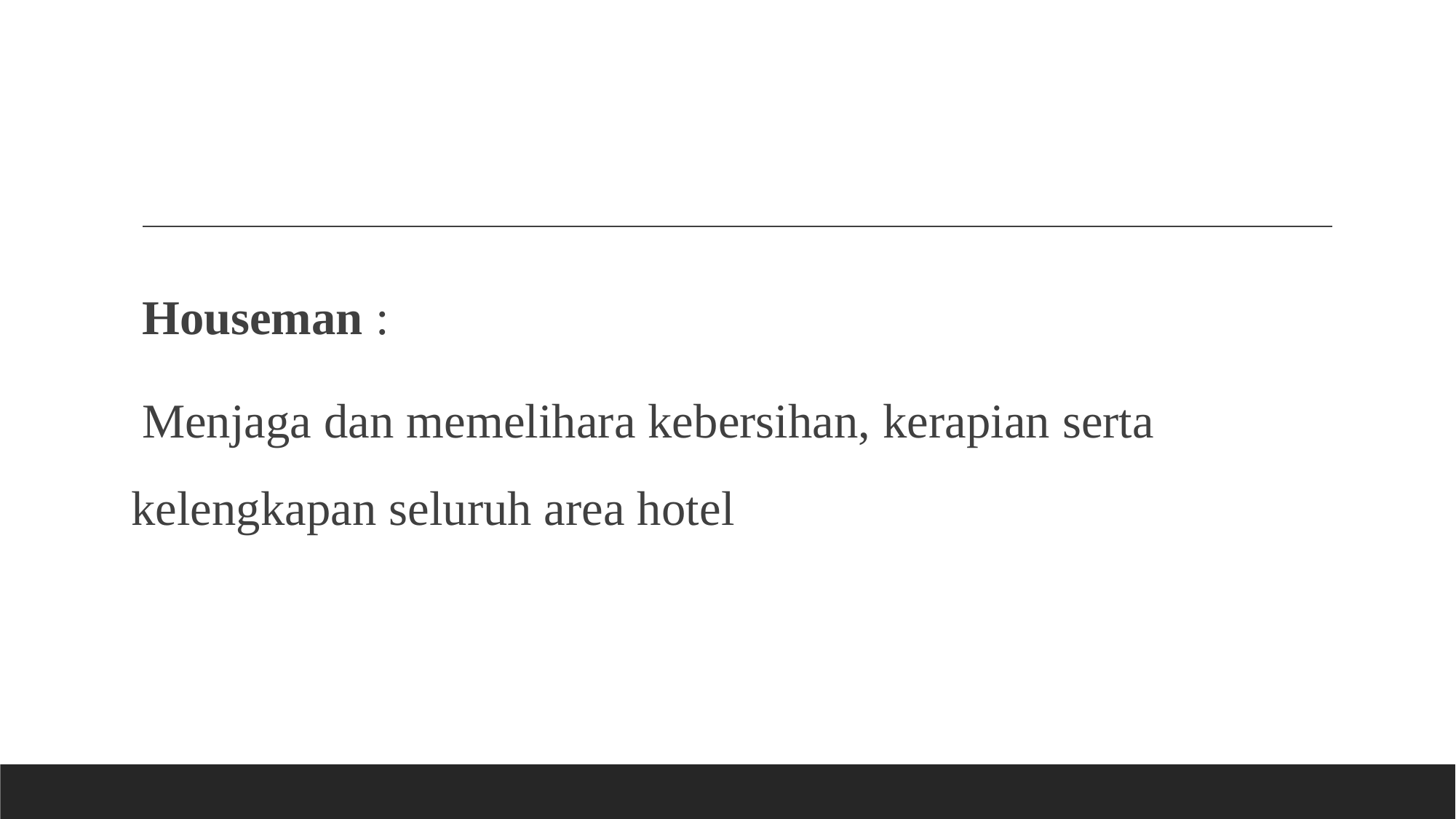

Houseman :
Menjaga dan memelihara kebersihan, kerapian serta kelengkapan seluruh area hotel